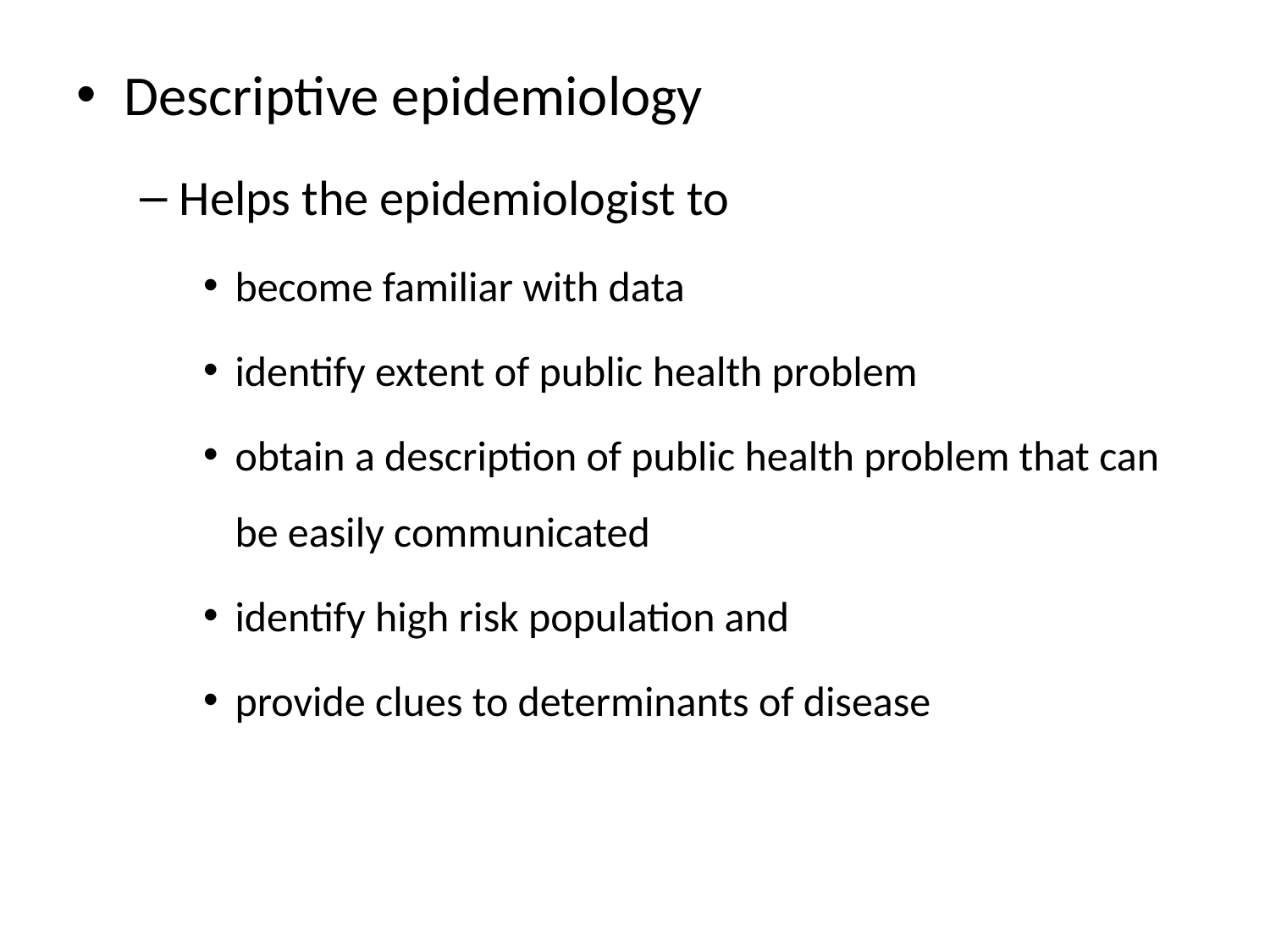

Descriptive epidemiology
Helps the epidemiologist to
become familiar with data
identify extent of public health problem
obtain a description of public health problem that can be easily communicated
identify high risk population and
provide clues to determinants of disease